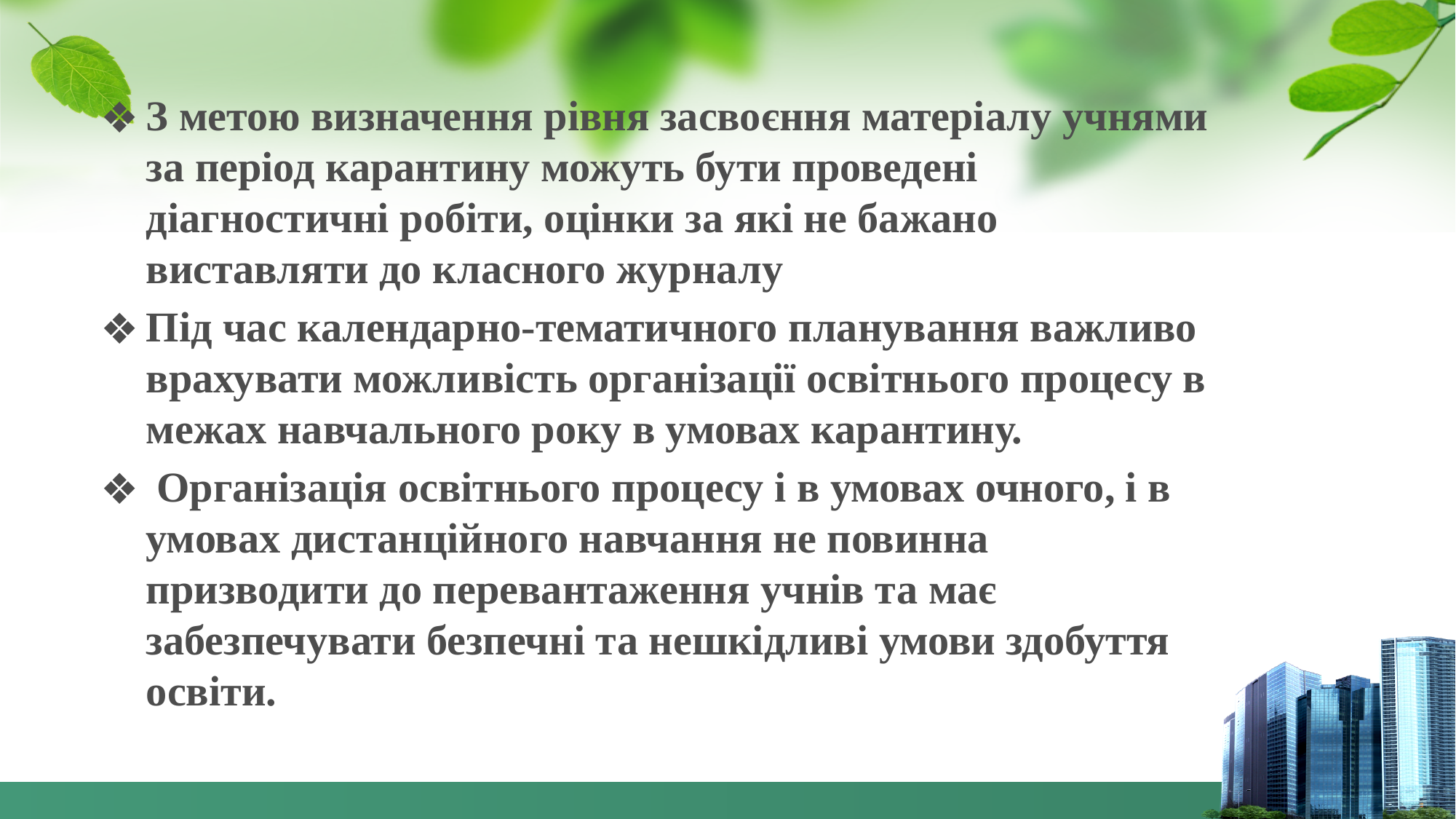

З метою визначення рівня засвоєння матеріалу учнями за період карантину можуть бути проведені діагностичні робіти, оцінки за які не бажано виставляти до класного журналу
Під час календарно-тематичного планування важливо врахувати можливість організації освітнього процесу в межах навчального року в умовах карантину.
 Організація освітнього процесу і в умовах очного, і в умовах дистанційного навчання не повинна призводити до перевантаження учнів та має забезпечувати безпечні та нешкідливі умови здобуття освіти.